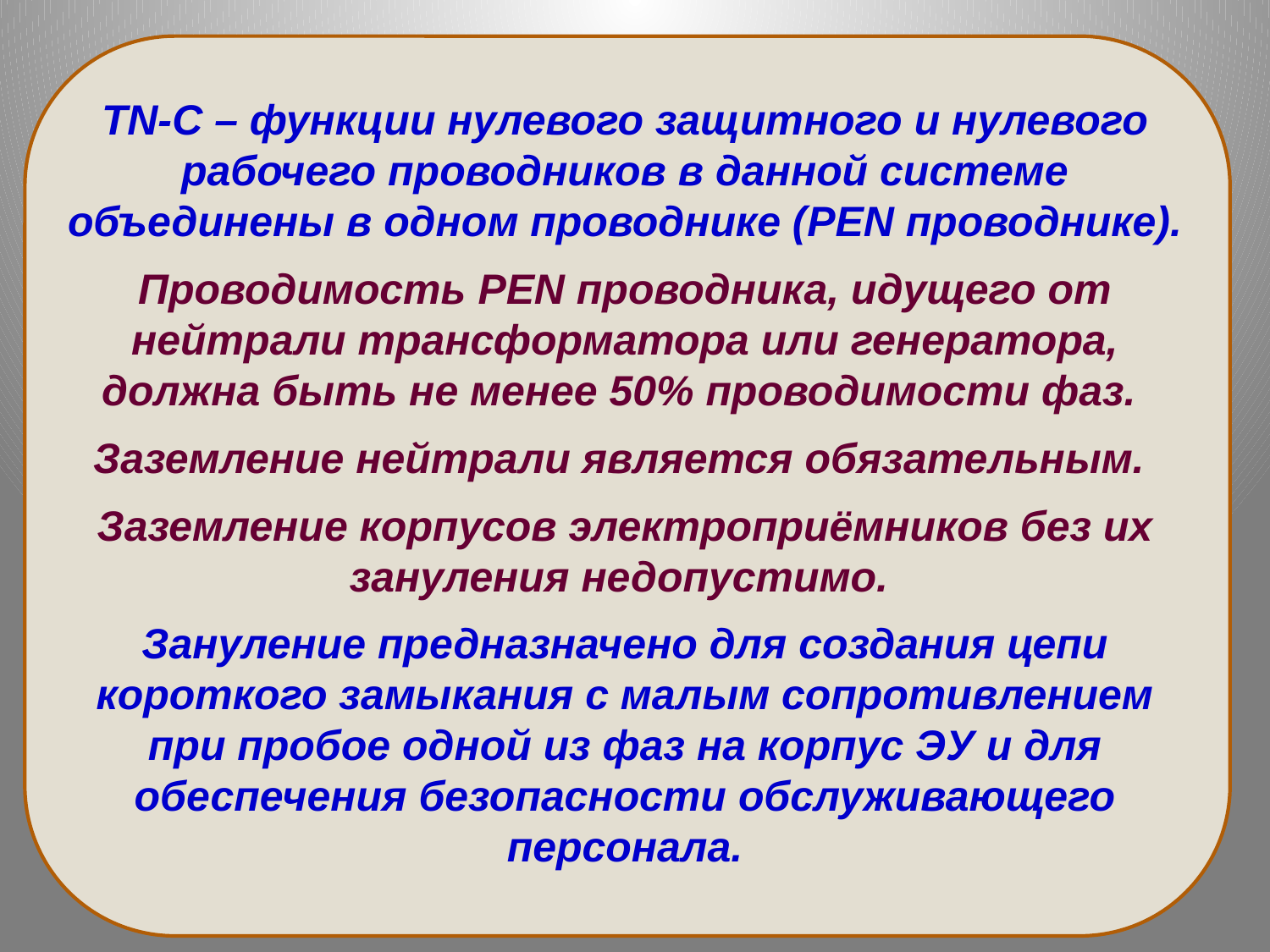

TN-C – функции нулевого защитного и нулевого рабочего проводников в данной системе объединены в одном проводнике (PEN проводнике).

Проводимость PEN проводника, идущего от нейтрали трансформатора или генератора, должна быть не менее 50% проводимости фаз.

Заземление нейтрали является обязательным.

Заземление корпусов электроприёмников без их зануления недопустимо.

Зануление предназначено для создания цепи короткого замыкания с малым сопротивлением при пробое одной из фаз на корпус ЭУ и для обеспечения безопасности обслуживающего персонала.